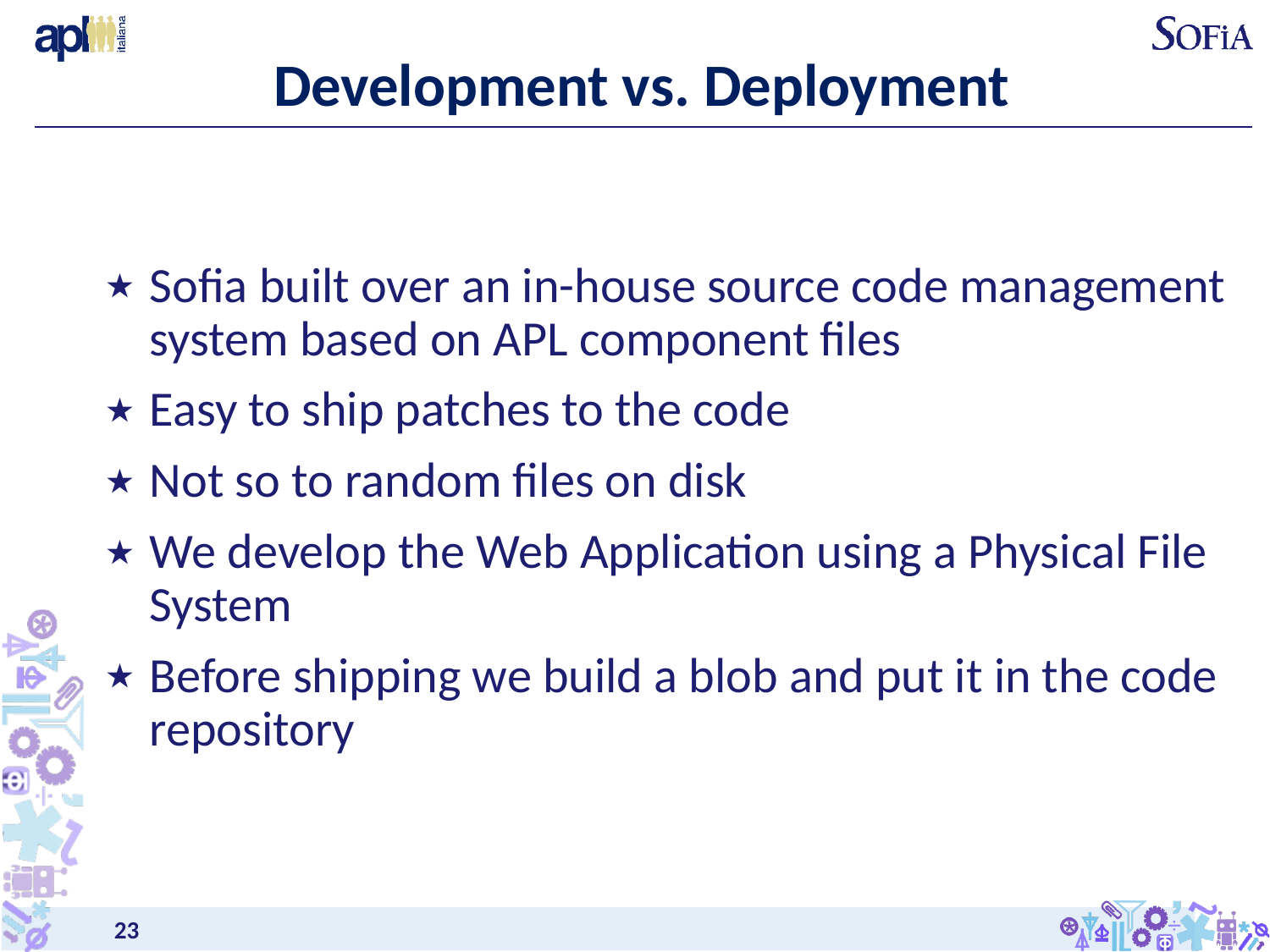

# Development vs. Deployment
Sofia built over an in-house source code management system based on APL component files
Easy to ship patches to the code
Not so to random files on disk
We develop the Web Application using a Physical File System
Before shipping we build a blob and put it in the code repository